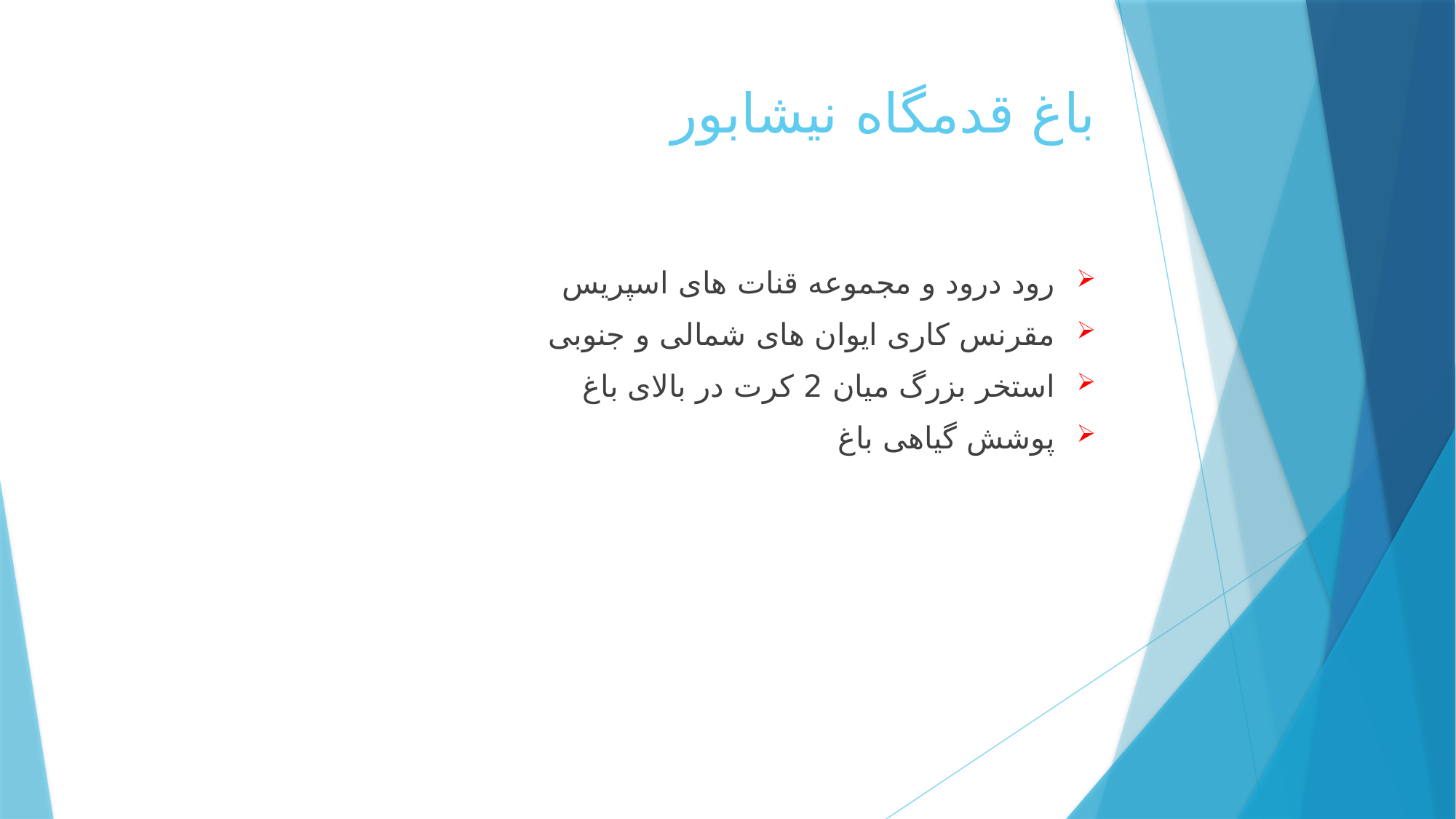

# باغ قدمگاه نیشابور
رود درود و مجموعه قنات های اسپریس
مقرنس کاری ایوان های شمالی و جنوبی
استخر بزرگ میان 2 کرت در بالای باغ
پوشش گیاهی باغ